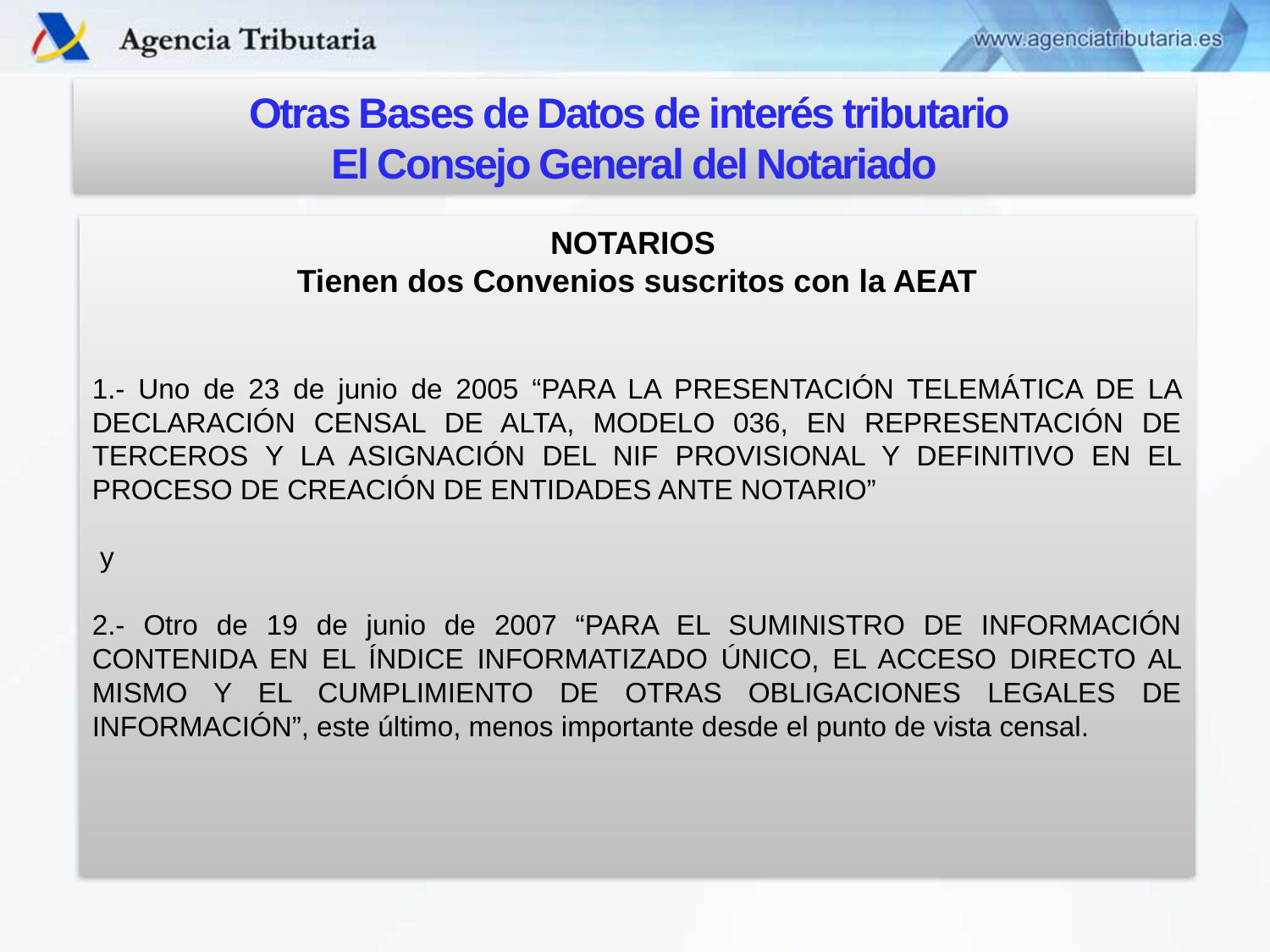

Otras Bases de Datos de interés tributario
El Consejo General del Notariado
NOTARIOS
Tienen dos Convenios suscritos con la AEAT

1.- Uno de 23 de junio de 2005 “PARA LA PRESENTACIÓN TELEMÁTICA DE LA DECLARACIÓN CENSAL DE ALTA, MODELO 036, EN REPRESENTACIÓN DE TERCEROS Y LA ASIGNACIÓN DEL NIF PROVISIONAL Y DEFINITIVO EN EL PROCESO DE CREACIÓN DE ENTIDADES ANTE NOTARIO”

 y

2.- Otro de 19 de junio de 2007 “PARA EL SUMINISTRO DE INFORMACIÓN CONTENIDA EN EL ÍNDICE INFORMATIZADO ÚNICO, EL ACCESO DIRECTO AL MISMO Y EL CUMPLIMIENTO DE OTRAS OBLIGACIONES LEGALES DE INFORMACIÓN”, este último, menos importante desde el punto de vista censal.